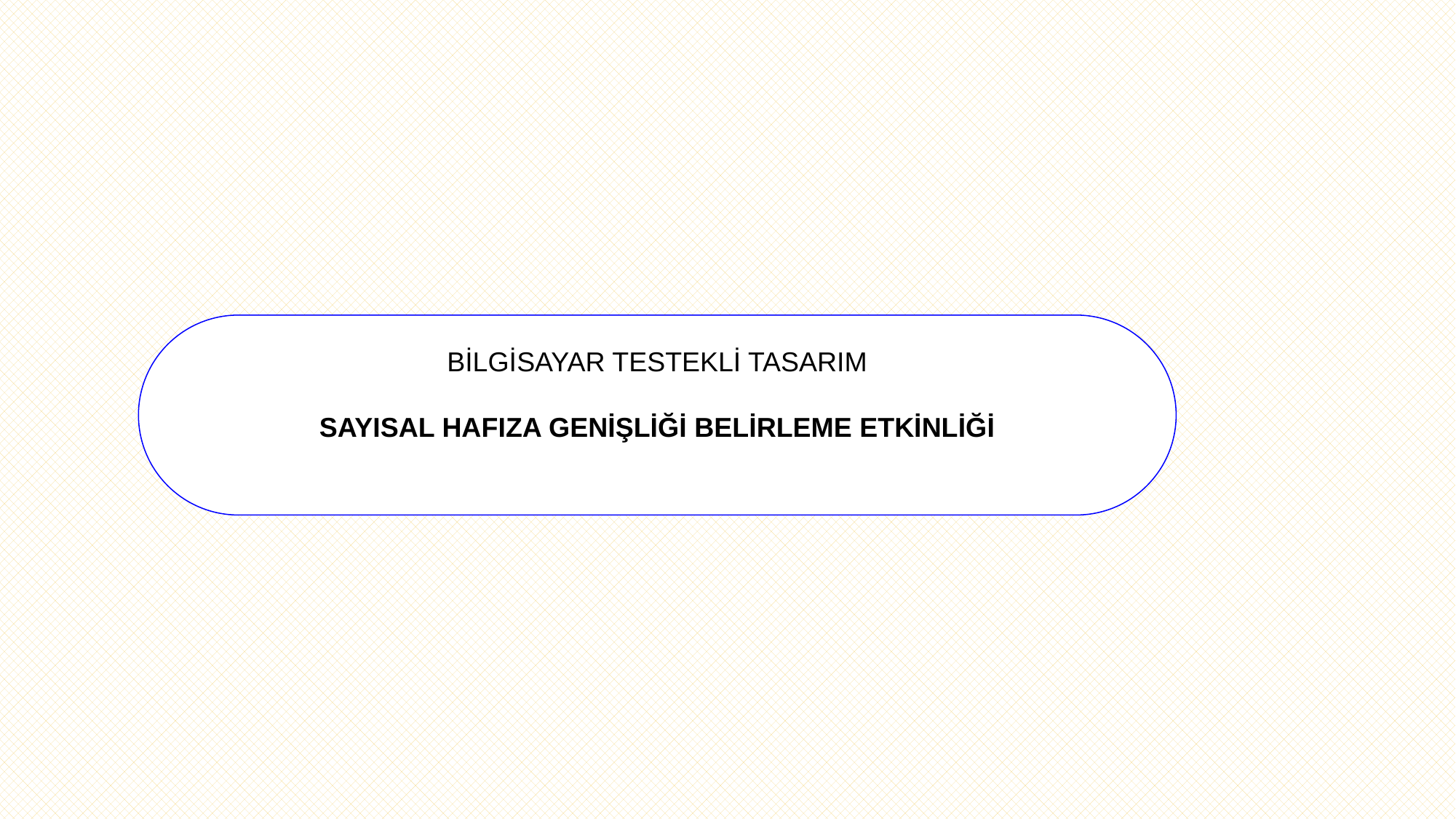

BİLGİSAYAR TESTEKLİ TASARIM

SAYISAL HAFIZA GENİŞLİĞİ BELİRLEME ETKİNLİĞİ